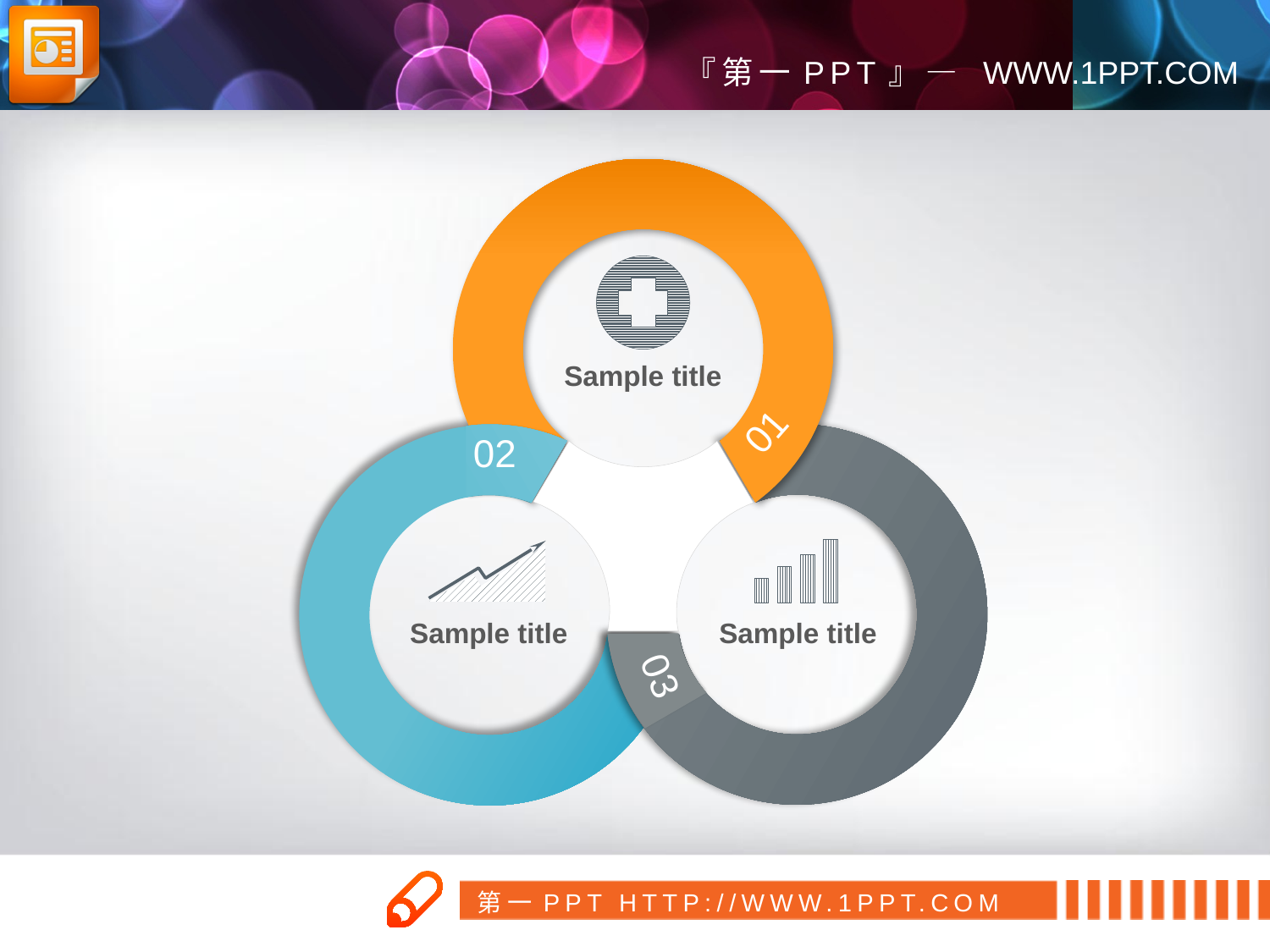

Sample title
01

02

Sample title
Sample title

03
03